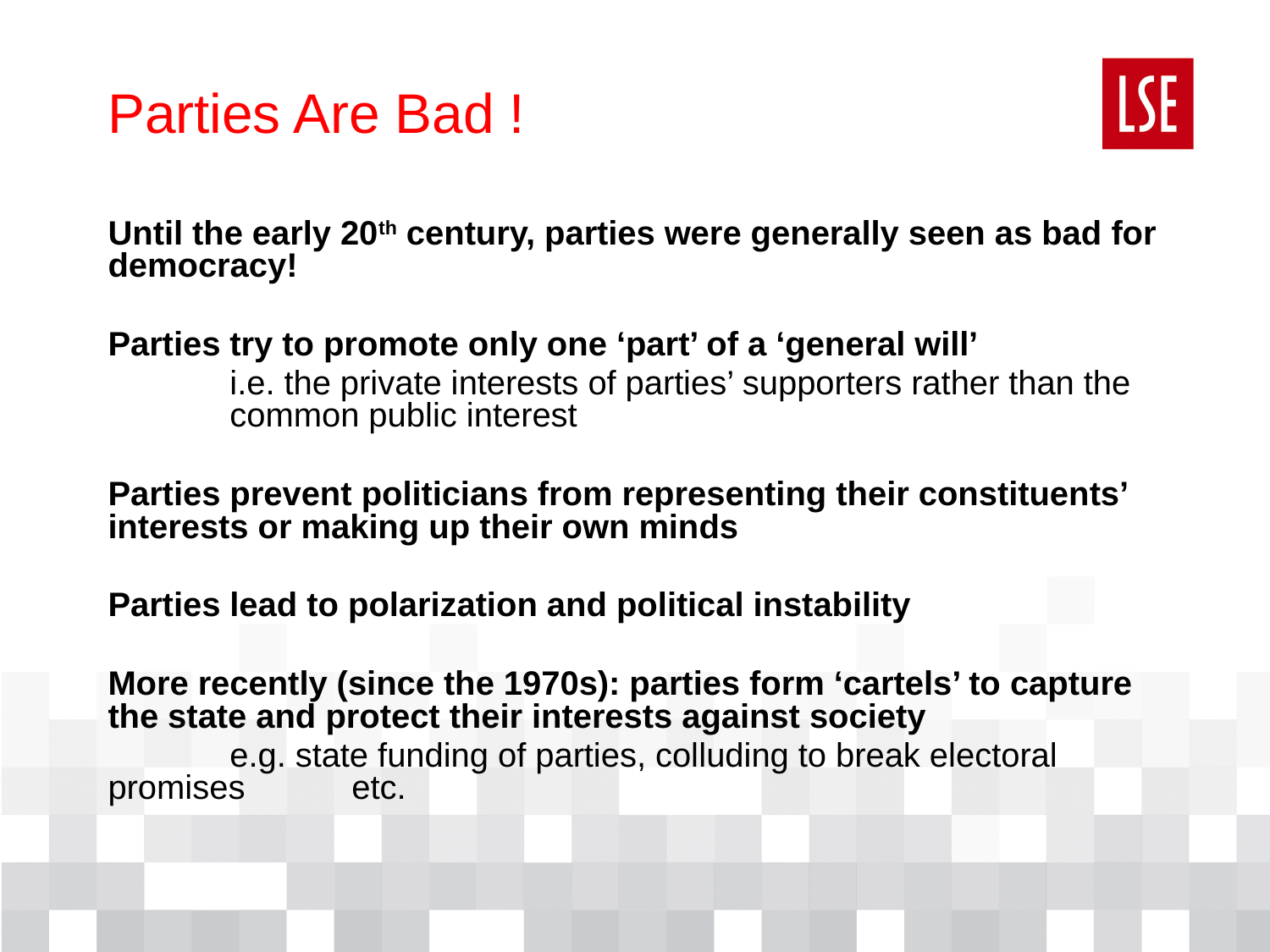

# Parties Are Bad !
Until the early 20th century, parties were generally seen as bad for democracy!

Parties try to promote only one ‘part’ of a ‘general will’
	i.e. the private interests of parties’ supporters rather than the 		common public interest

Parties prevent politicians from representing their constituents’ interests or making up their own minds

Parties lead to polarization and political instability

More recently (since the 1970s): parties form ‘cartels’ to capture the state and protect their interests against society
	e.g. state funding of parties, colluding to break electoral promises 	etc.